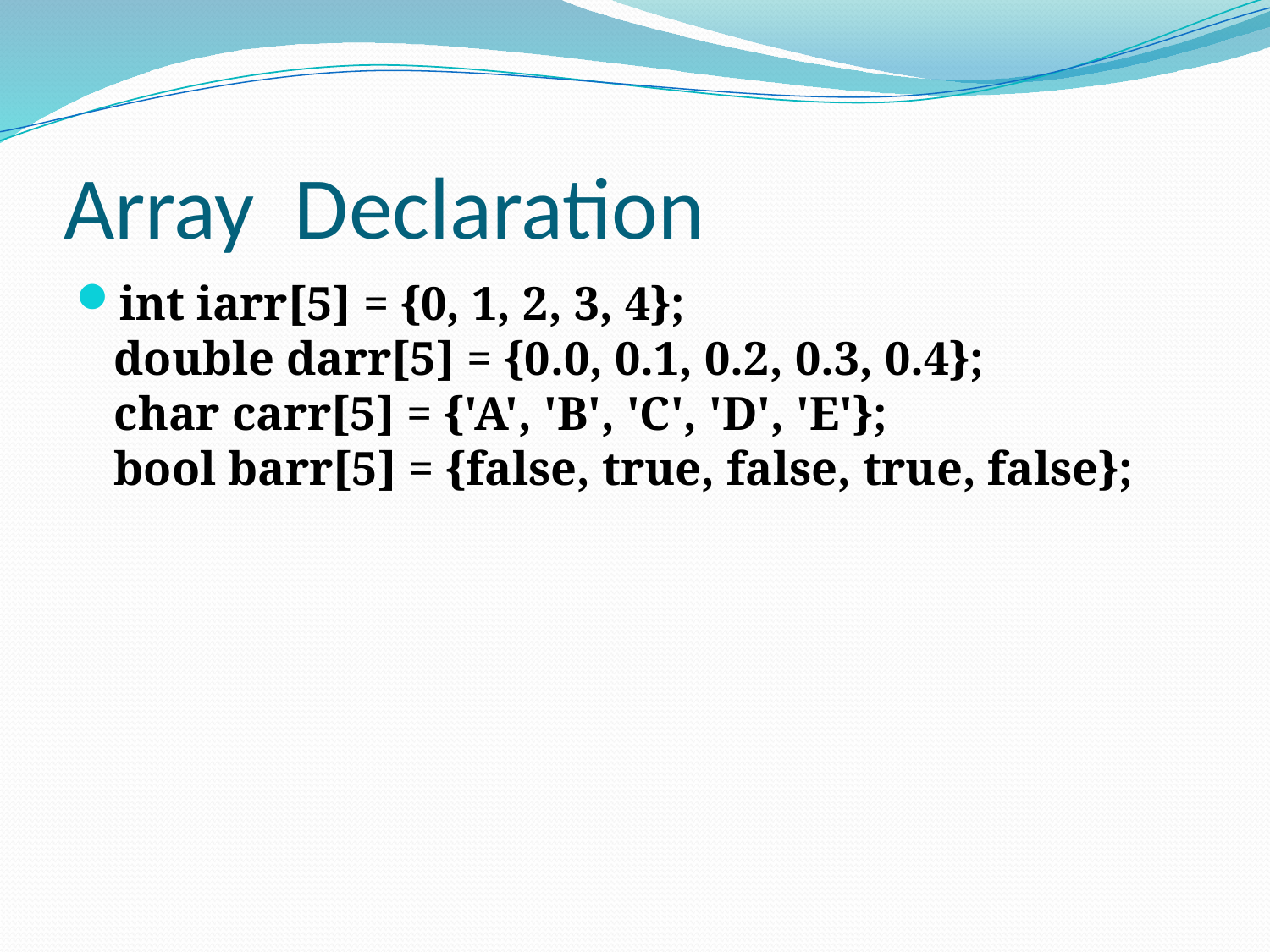

# Array  Declaration
int iarr[5] = {0, 1, 2, 3, 4}; 
double darr[5] = {0.0, 0.1, 0.2, 0.3, 0.4}; 
char carr[5] = {'A', 'B', 'C', 'D', 'E'}; 
bool barr[5] = {false, true, false, true, false};